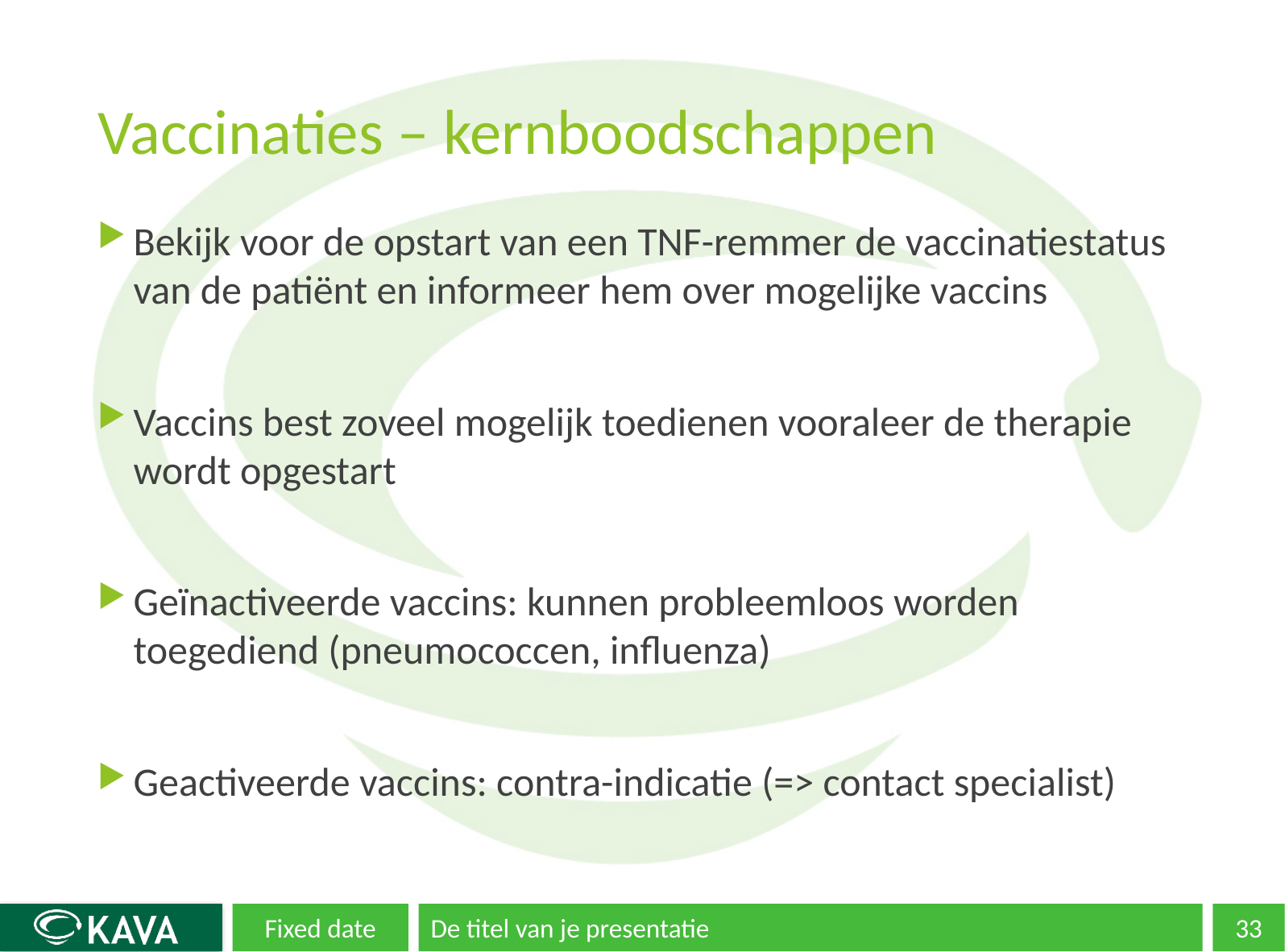

# Vaccinaties – kernboodschappen
Bekijk voor de opstart van een TNF-remmer de vaccinatiestatus van de patiënt en informeer hem over mogelijke vaccins

Vaccins best zoveel mogelijk toedienen vooraleer de therapie wordt opgestart

Geïnactiveerde vaccins: kunnen probleemloos worden toegediend (pneumococcen, influenza)

Geactiveerde vaccins: contra-indicatie (=> contact specialist)
Fixed date
De titel van je presentatie
33